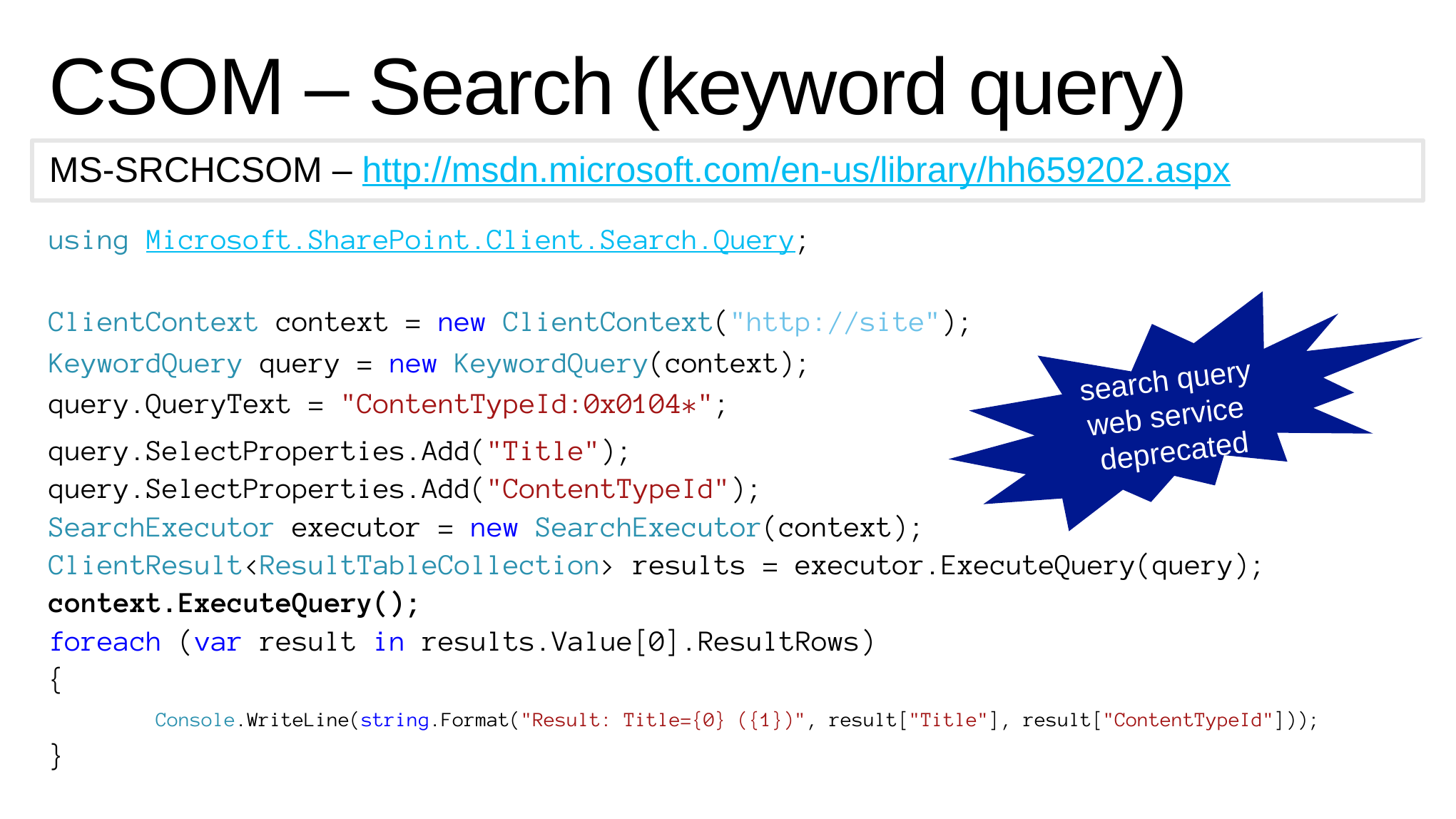

# CSOM – Search (keyword query)
MS-SRCHCSOM – http://msdn.microsoft.com/en-us/library/hh659202.aspx
using Microsoft.SharePoint.Client.Search.Query;

ClientContext context = new ClientContext("http://site");
KeywordQuery query = new KeywordQuery(context);
query.QueryText = "ContentTypeId:0x0104*";
query.SelectProperties.Add("Title");
query.SelectProperties.Add("ContentTypeId");
SearchExecutor executor = new SearchExecutor(context);
ClientResult<ResultTableCollection> results = executor.ExecuteQuery(query);
context.ExecuteQuery();
foreach (var result in results.Value[0].ResultRows)
{
	Console.WriteLine(string.Format("Result: Title={0} ({1})", result["Title"], result["ContentTypeId"]));
}
search query web service  deprecated